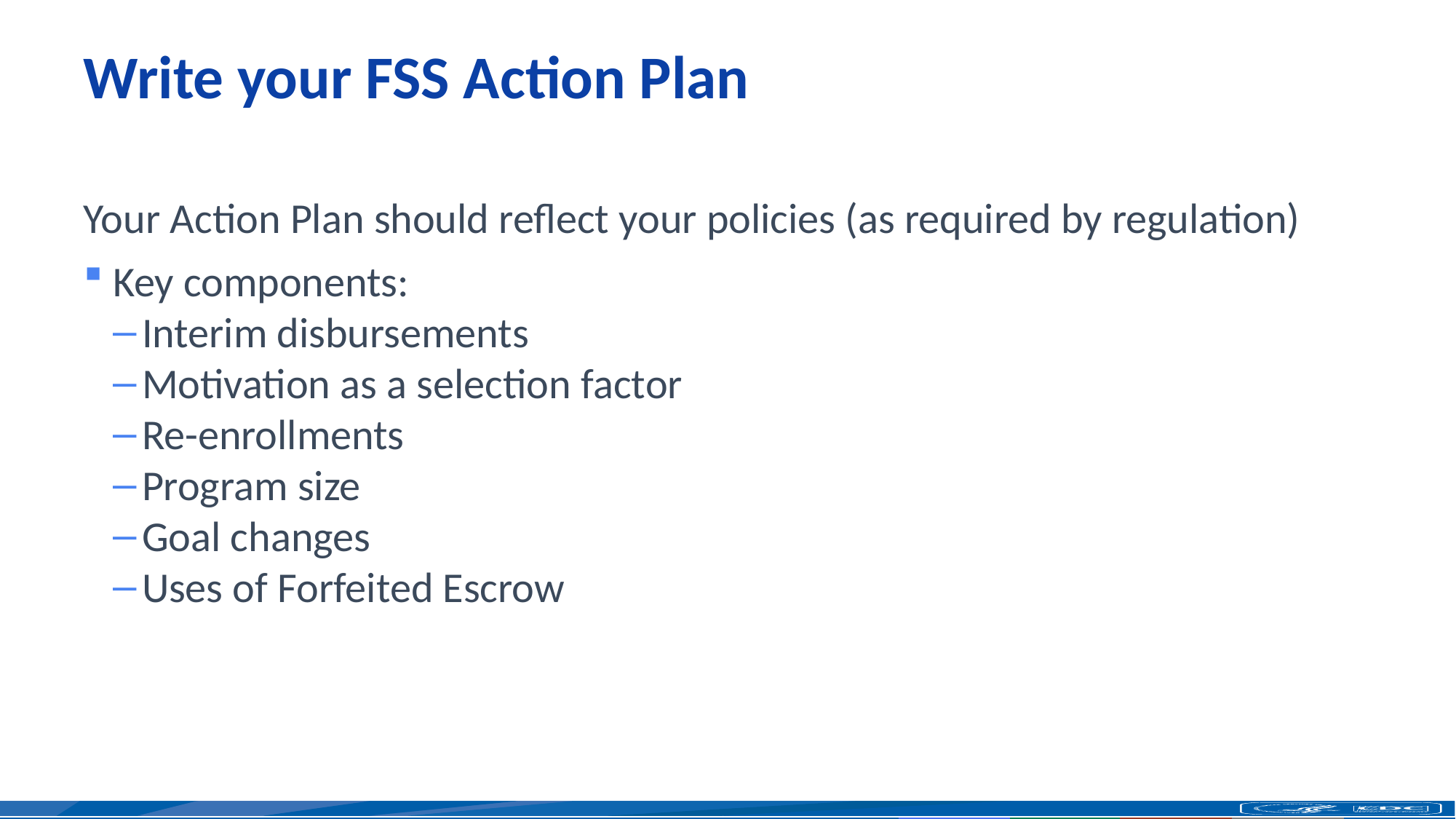

# Write your FSS Action Plan
Your Action Plan should reflect your policies (as required by regulation)
Key components:
Interim disbursements
Motivation as a selection factor
Re-enrollments
Program size
Goal changes
Uses of Forfeited Escrow